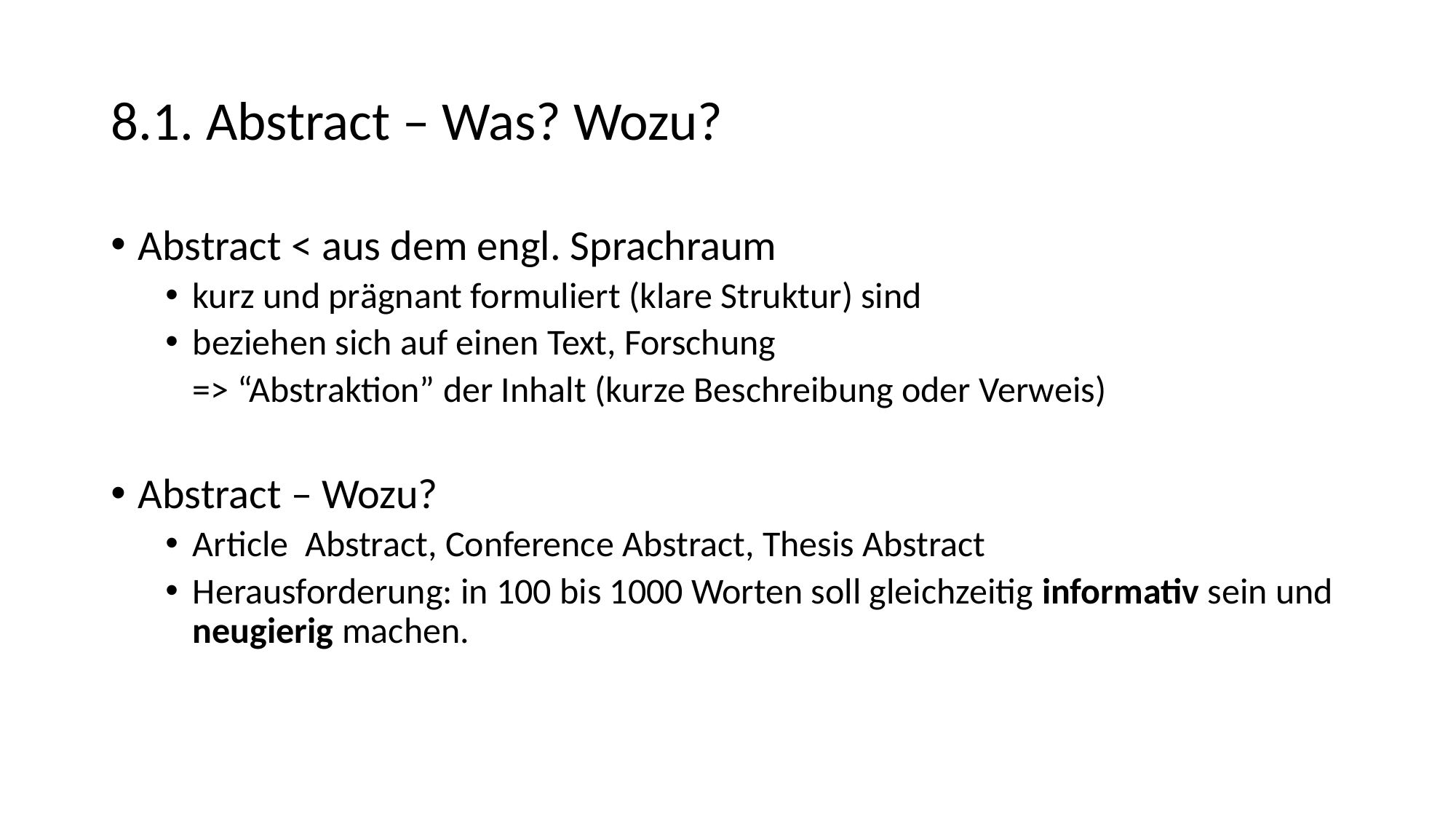

# 8.1. Abstract – Was? Wozu?
Abstract < aus dem engl. Sprachraum
kurz und prägnant formuliert (klare Struktur) sind
beziehen sich auf einen Text, Forschung
	=> “Abstraktion” der Inhalt (kurze Beschreibung oder Verweis)

Abstract – Wozu?
Article  Abstract, Conference Abstract, Thesis Abstract
Herausforderung: in 100 bis 1000 Worten soll gleichzeitig informativ sein und neugierig machen.